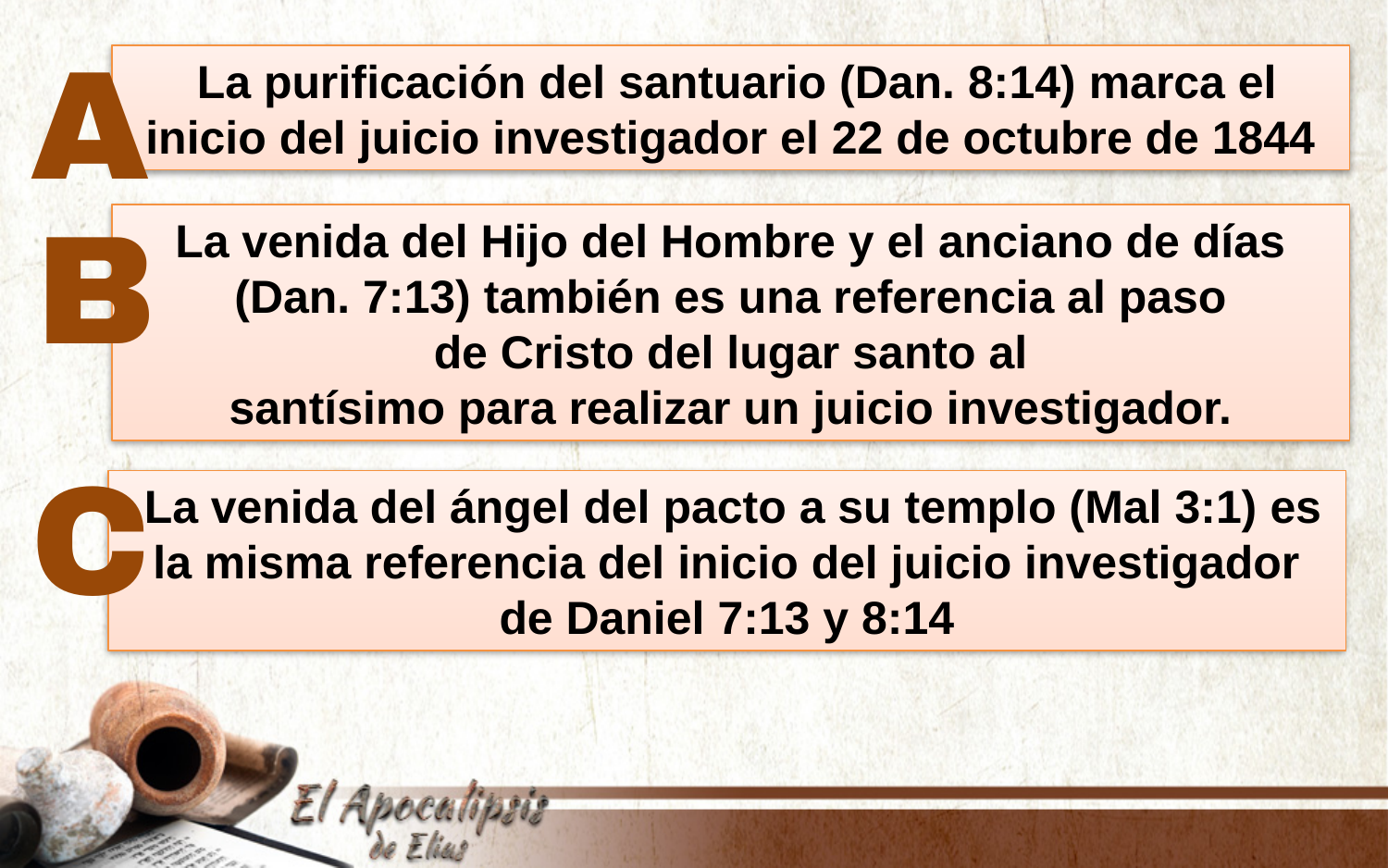

A
 La purificación del santuario (Dan. 8:14) marca el inicio del juicio investigador el 22 de octubre de 1844
B
La venida del Hijo del Hombre y el anciano de días (Dan. 7:13) también es una referencia al paso
de Cristo del lugar santo al
santísimo para realizar un juicio investigador.
C
 La venida del ángel del pacto a su templo (Mal 3:1) es la misma referencia del inicio del juicio investigador de Daniel 7:13 y 8:14